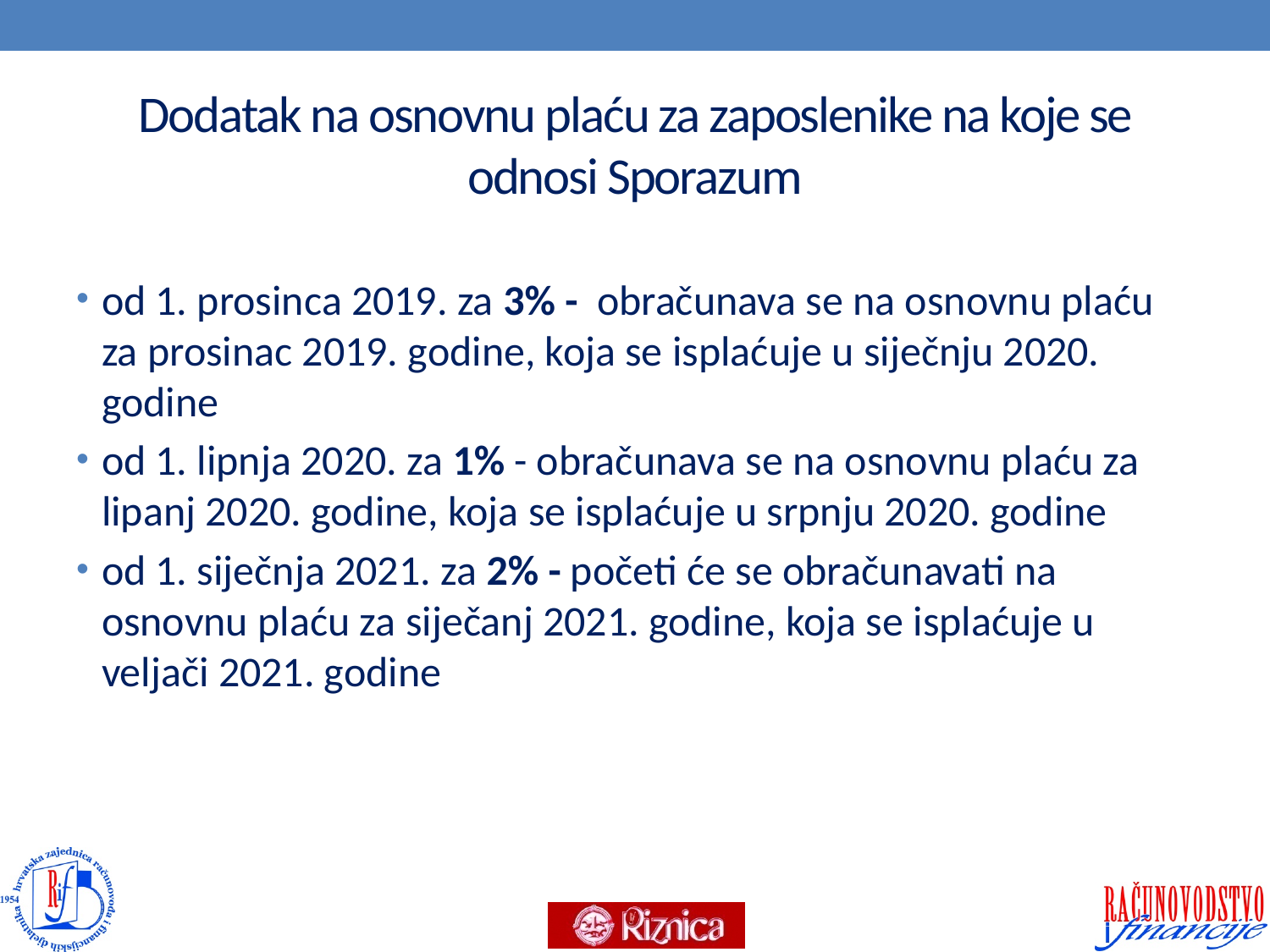

# Dodatak na osnovnu plaću za zaposlenike na koje se odnosi Sporazum
od 1. prosinca 2019. za 3% -  obračunava se na osnovnu plaću za prosinac 2019. godine, koja se isplaćuje u siječnju 2020. godine
od 1. lipnja 2020. za 1% - obračunava se na osnovnu plaću za lipanj 2020. godine, koja se isplaćuje u srpnju 2020. godine
od 1. siječnja 2021. za 2% - početi će se obračunavati na osnovnu plaću za siječanj 2021. godine, koja se isplaćuje u veljači 2021. godine